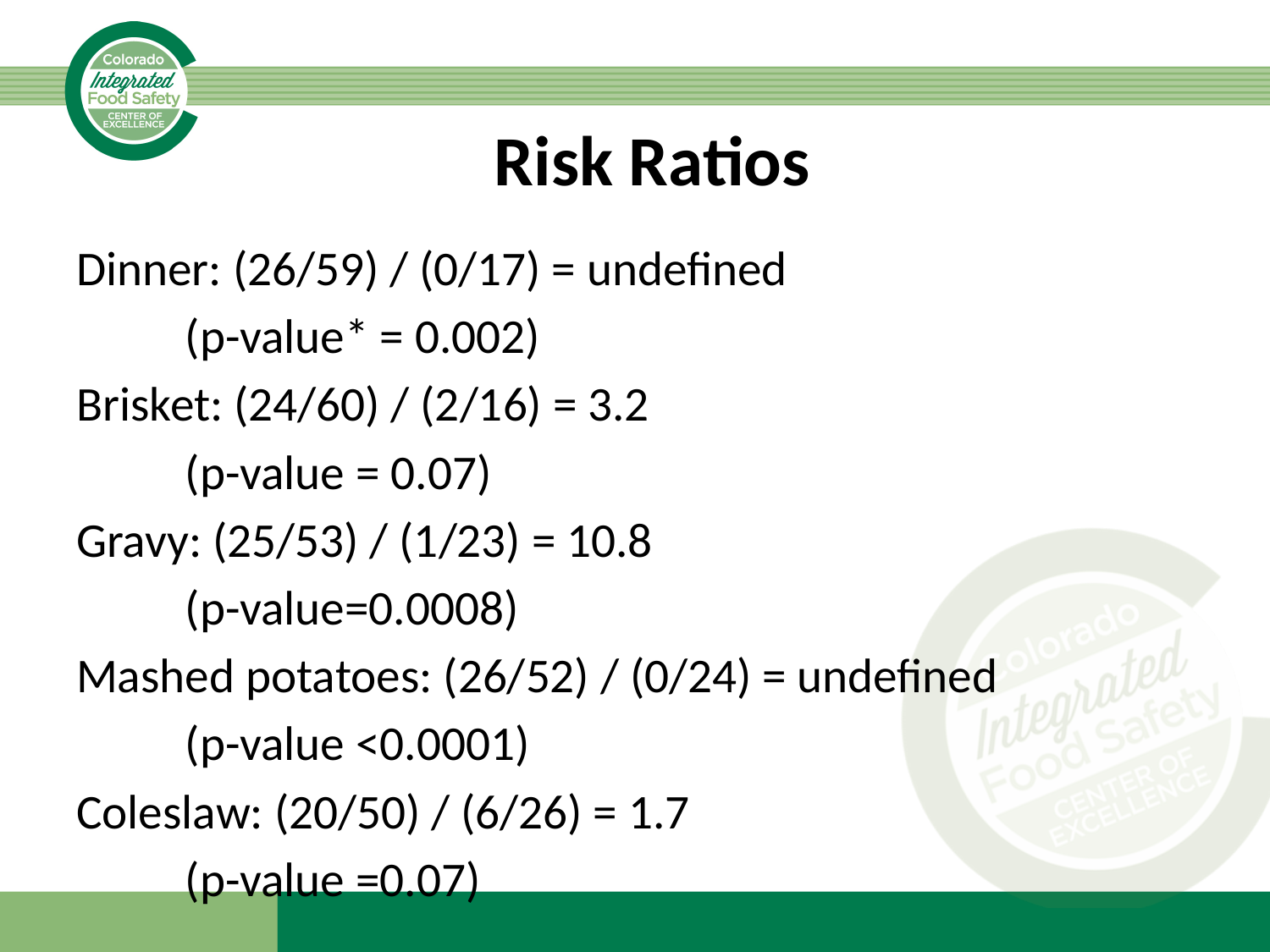

# Risk Ratios
Dinner: (26/59) / (0/17) = undefined
	(p-value* = 0.002)
Brisket: (24/60) / (2/16) = 3.2
	(p-value = 0.07)
Gravy: (25/53) / (1/23) = 10.8
	(p-value=0.0008)
Mashed potatoes: (26/52) / (0/24) = undefined
	(p-value <0.0001)
Coleslaw: (20/50) / (6/26) = 1.7
	(p-value =0.07)